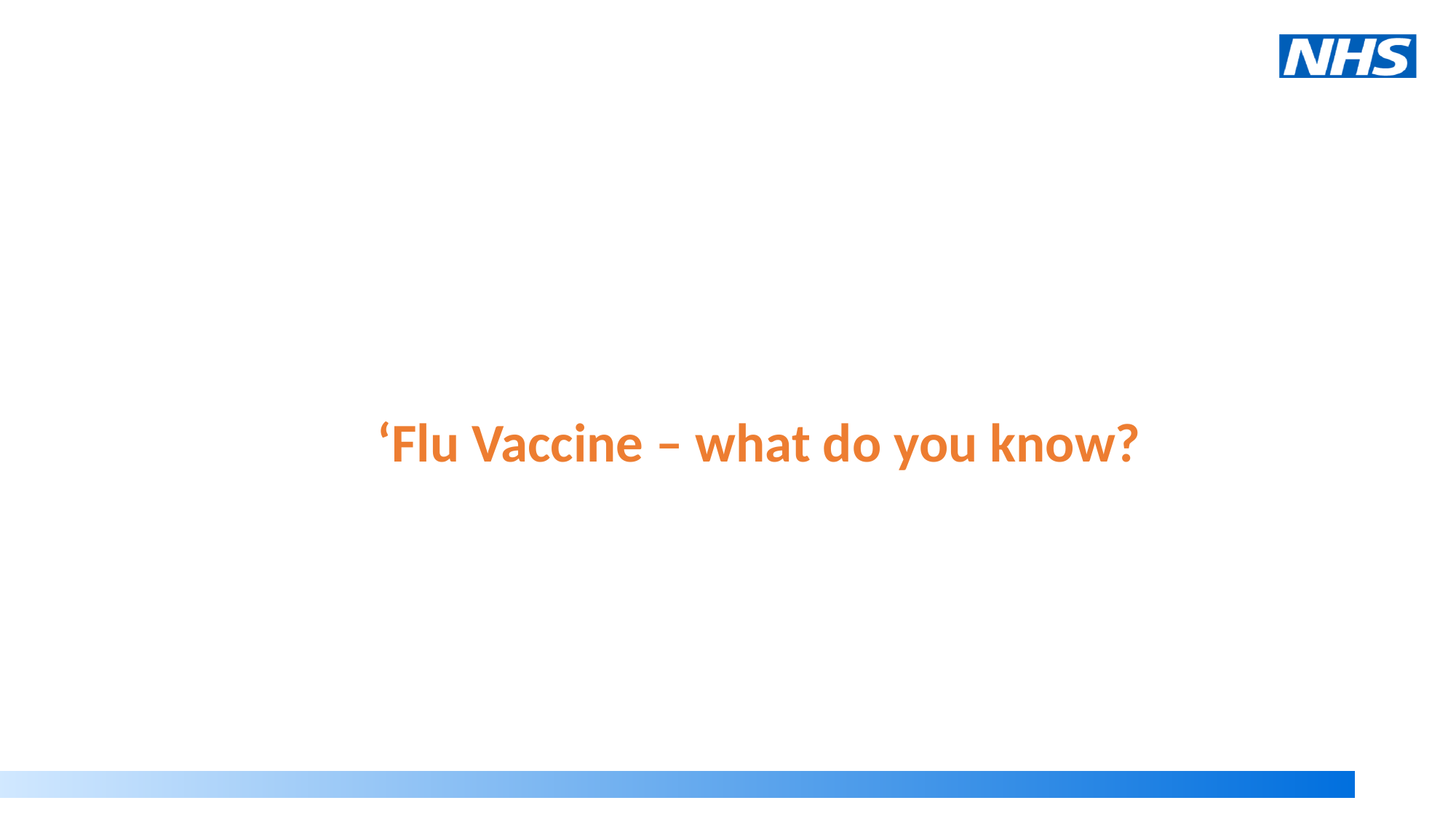

‘Flu Vaccine – what do you know?